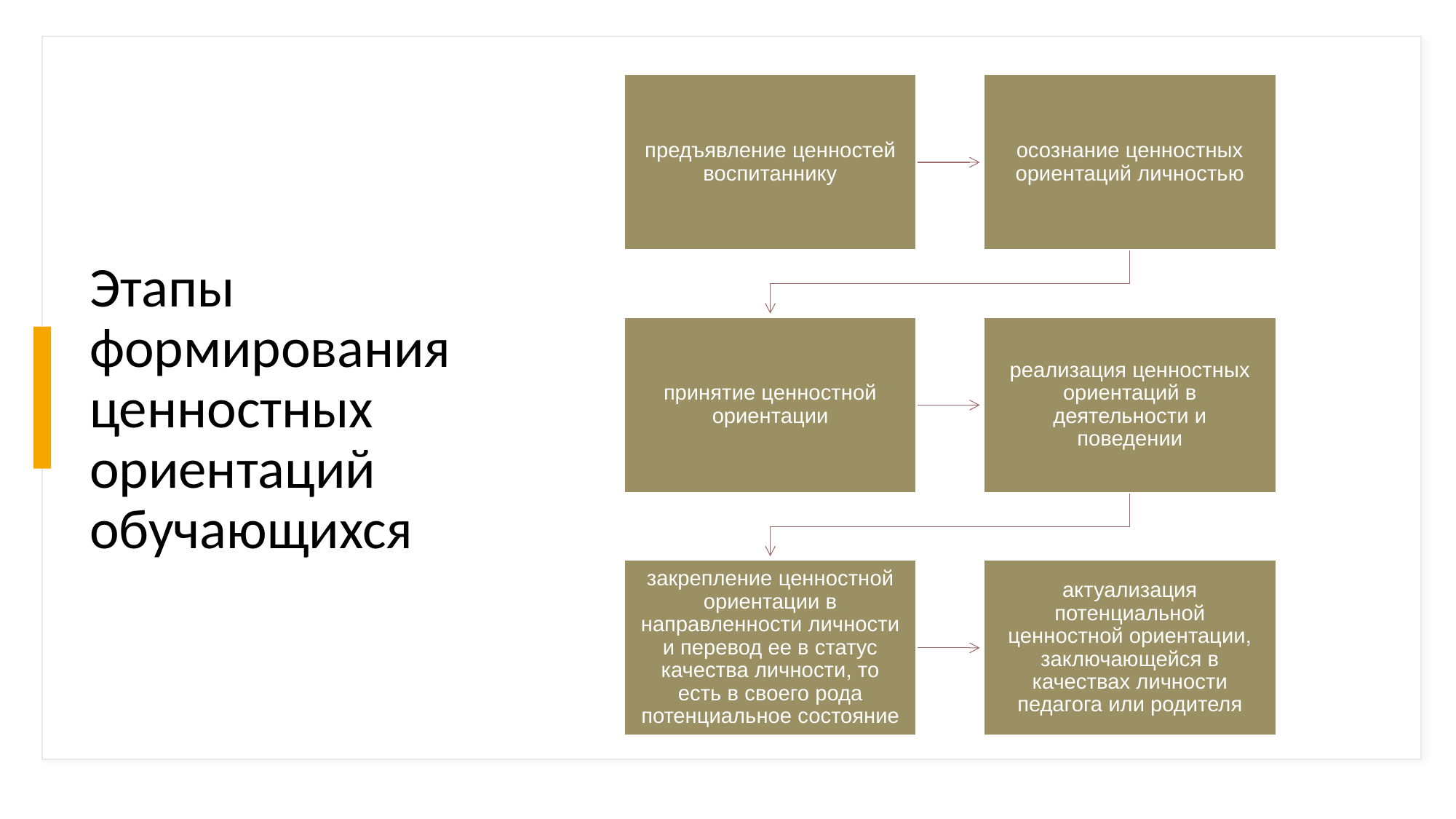

предъявление ценностей воспитаннику

осознание ценностных ориентаций личностью

принятие ценностной ориентации

реализация ценностных ориентаций в деятельности и поведении

закрепление ценностной ориентации в направленности личности и перевод ее в статус качества личности, то есть в своего рода потенциальное состояние
актуализация потенциальной ценностной ориентации, заключающейся в качествах личности педагога или родителя
# Этапы формирования ценностных ориентаций обучающихся